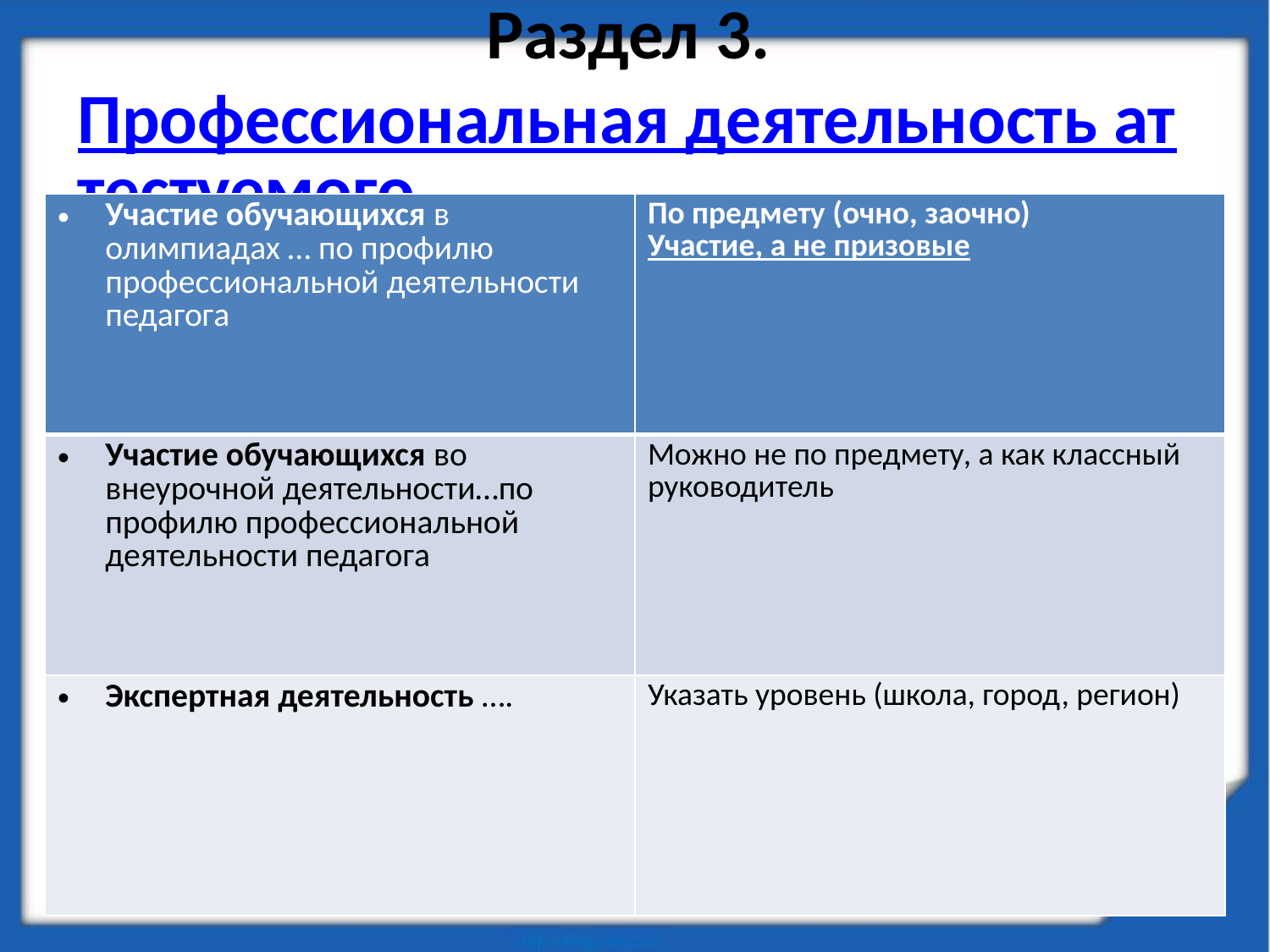

# Раздел 3. Профессиональная деятельность аттестуемого:
| Участие обучающихся в олимпиадах … по профилю профессиональной деятельности педагога | По предмету (очно, заочно) Участие, а не призовые |
| --- | --- |
| Участие обучающихся во внеурочной деятельности…по профилю профессиональной деятельности педагога | Можно не по предмету, а как классный руководитель |
| Экспертная деятельность …. | Указать уровень (школа, город, регион) |